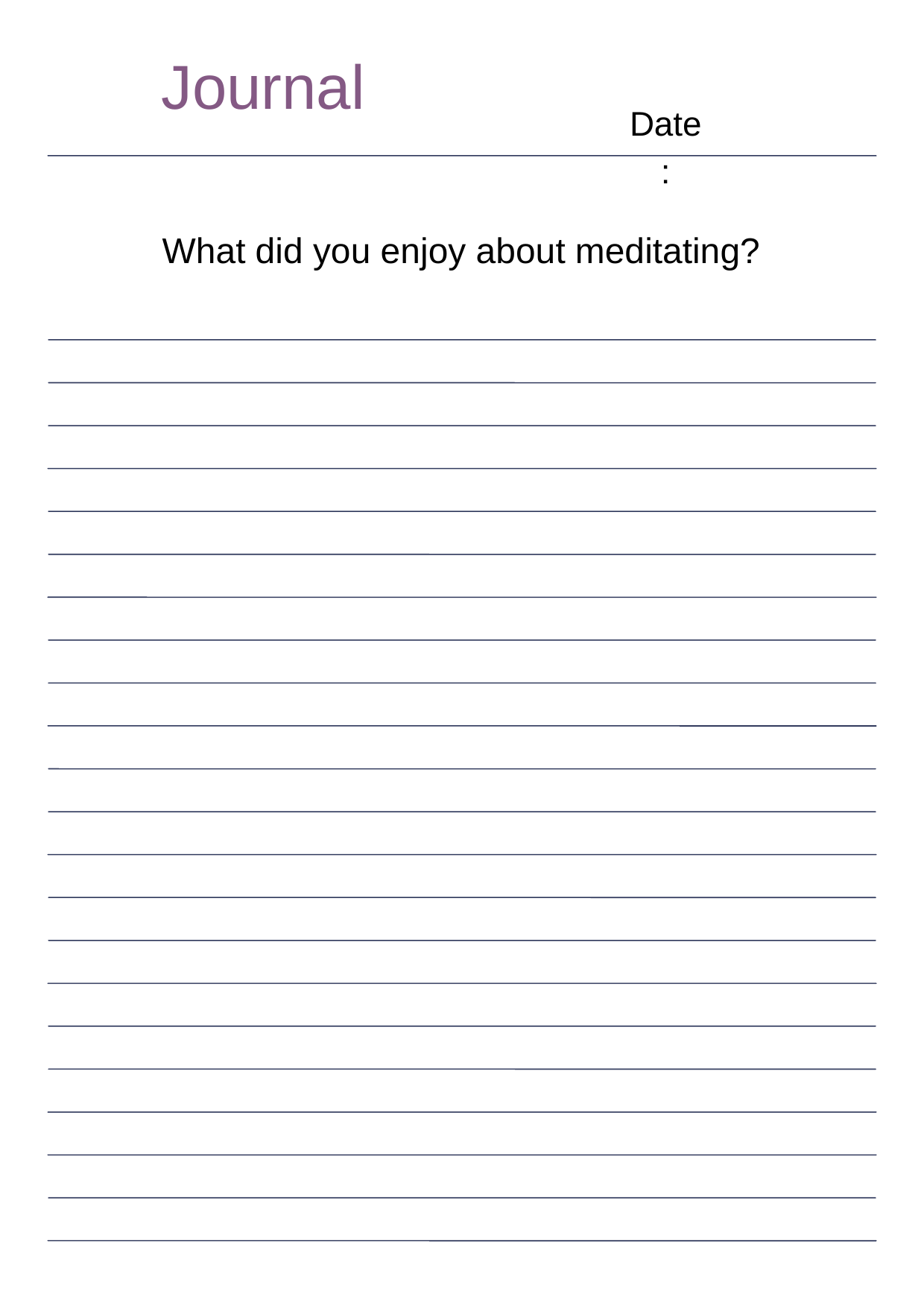

Journal
Date:

What did you enjoy about meditating?